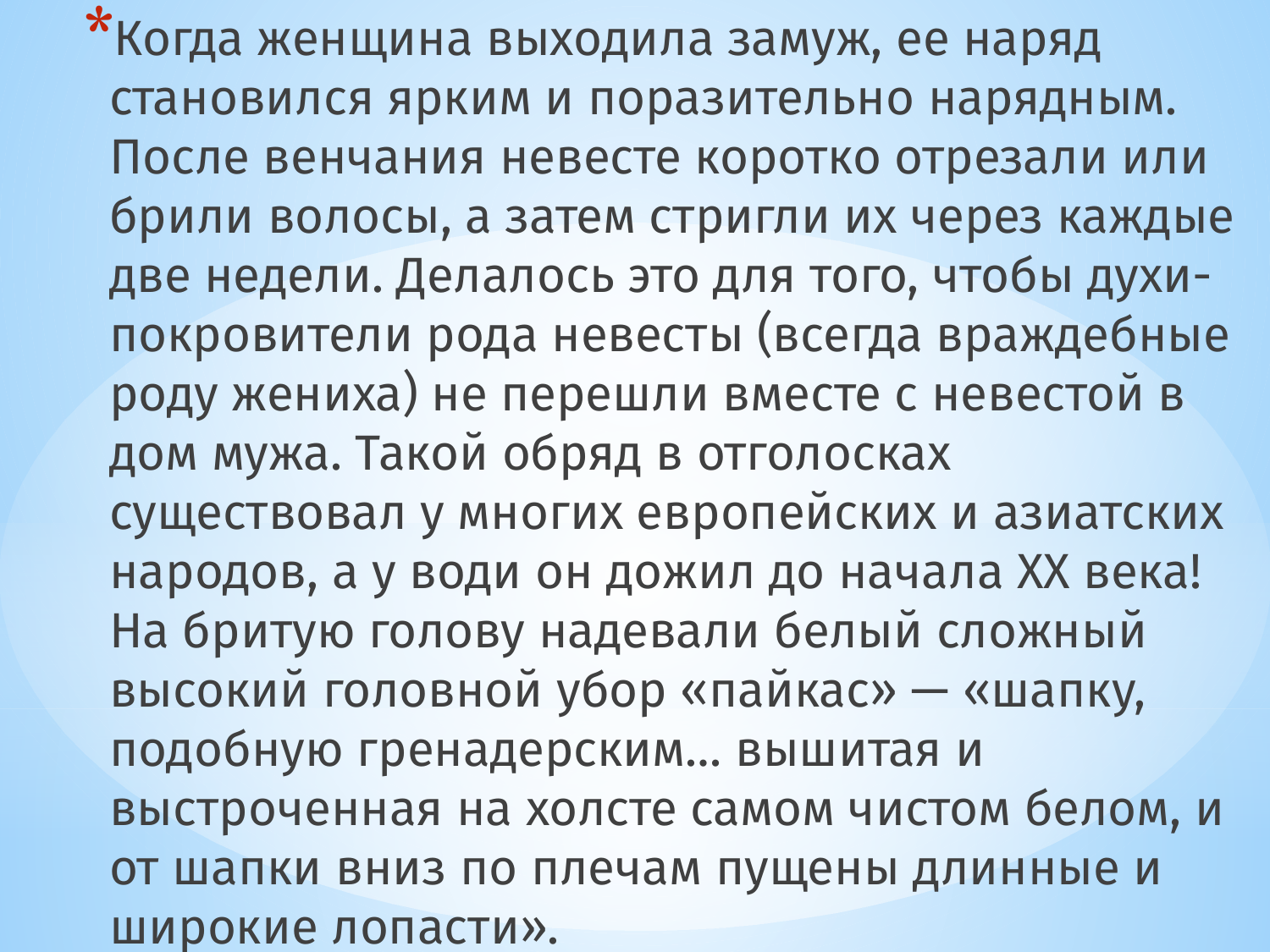

Когда женщина выходила замуж, ее наряд становился ярким и поразительно нарядным. После венчания невесте коротко отрезали или брили волосы, а затем стригли их через каждые две недели. Делалось это для того, чтобы духи-покровители рода невесты (всегда враждебные роду жениха) не перешли вместе с невестой в дом мужа. Такой обряд в отголосках существовал у многих европейских и азиатских народов, а у води он дожил до начала XX века! На бритую голову надевали белый сложный высокий головной убор «пайкас» — «шапку, подобную гренадерским… вышитая и выстроченная на холсте самом чистом белом, и от шапки вниз по плечам пущены длинные и широкие лопасти».
#